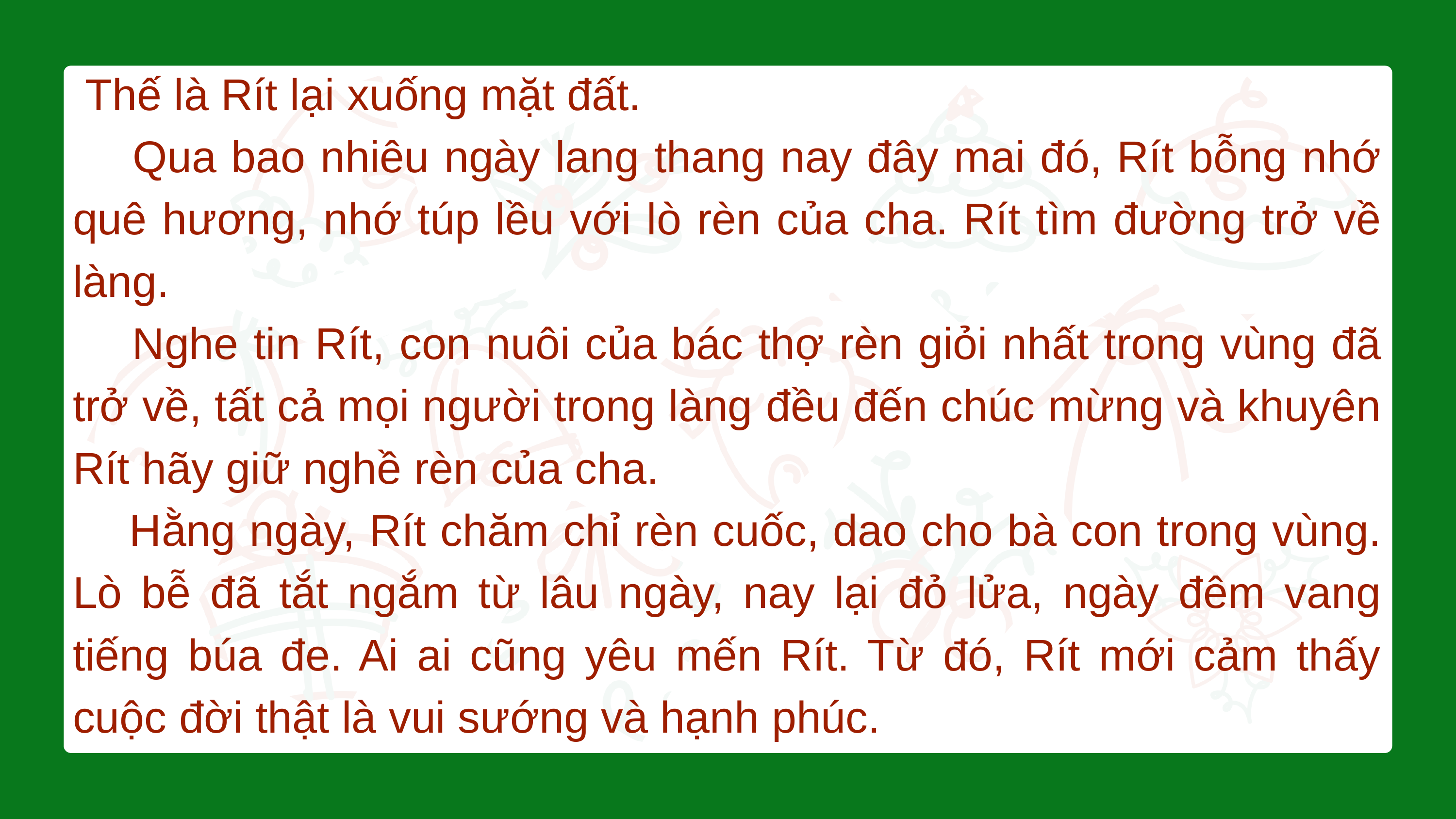

Thế là Rít lại xuống mặt đất.
    Qua bao nhiêu ngày lang thang nay đây mai đó, Rít bỗng nhớ quê hương, nhớ túp lều với lò rèn của cha. Rít tìm đường trở về làng.
    Nghe tin Rít, con nuôi của bác thợ rèn giỏi nhất trong vùng đã trở về, tất cả mọi người trong làng đều đến chúc mừng và khuyên Rít hãy giữ nghề rèn của cha.
    Hằng ngày, Rít chăm chỉ rèn cuốc, dao cho bà con trong vùng. Lò bễ đã tắt ngắm từ lâu ngày, nay lại đỏ lửa, ngày đêm vang tiếng búa đe. Ai ai cũng yêu mến Rít. Từ đó, Rít mới cảm thấy cuộc đời thật là vui sướng và hạnh phúc.